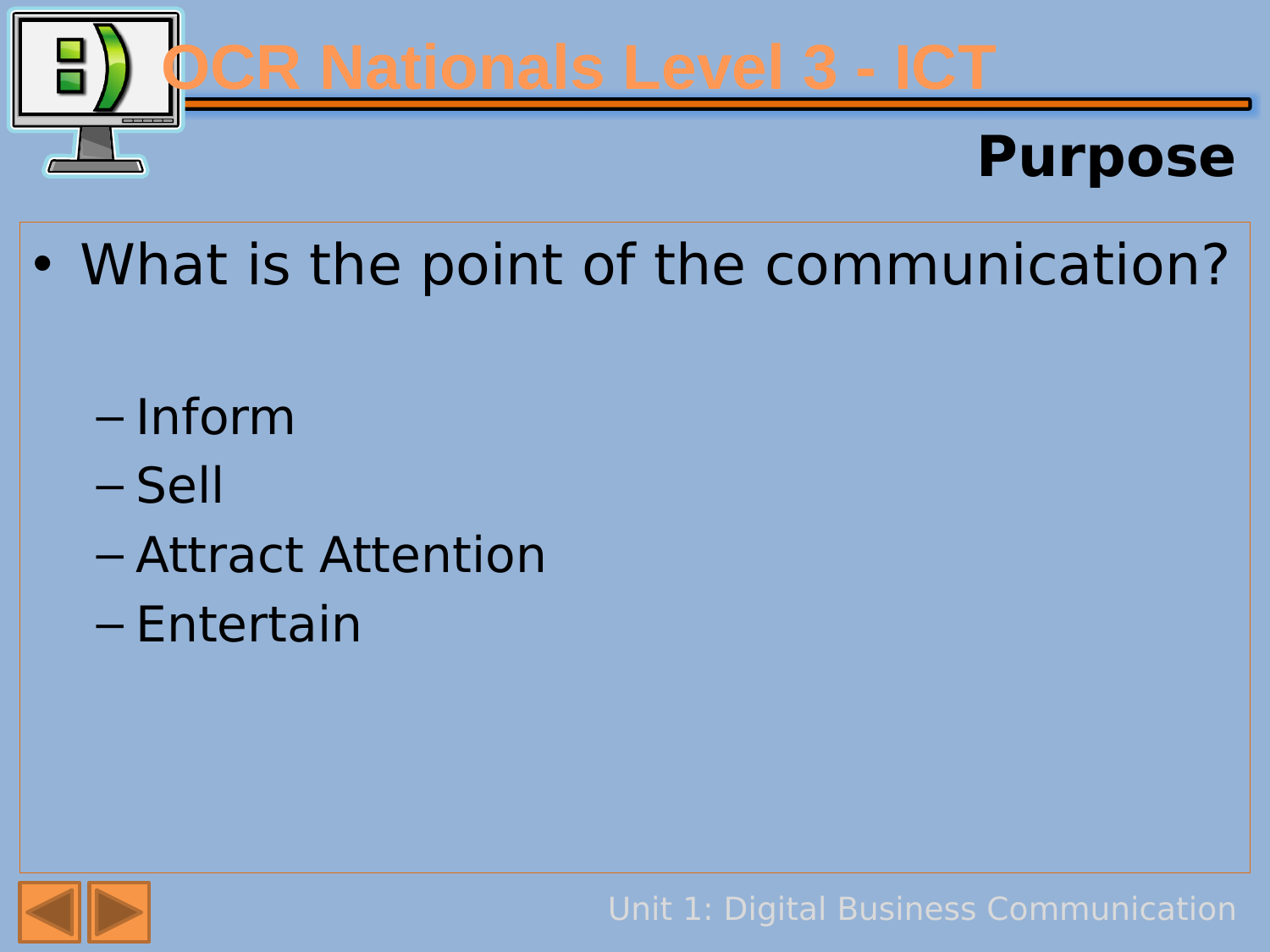

# Purpose
What is the point of the communication?

Inform
Sell
Attract Attention
Entertain